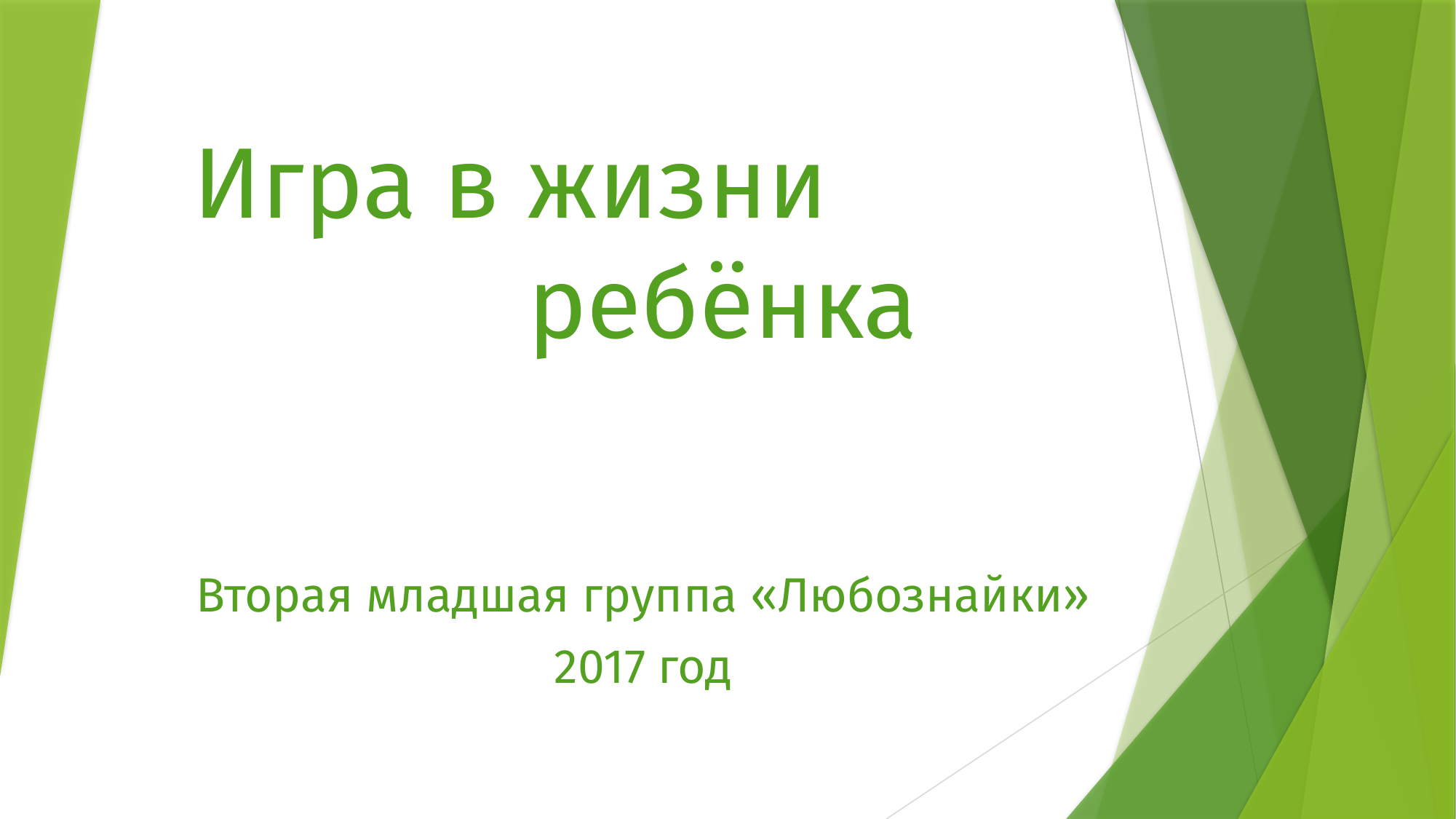

# Игра в жизни                 ребёнка
Вторая младшая группа «Любознайки»
2017 год